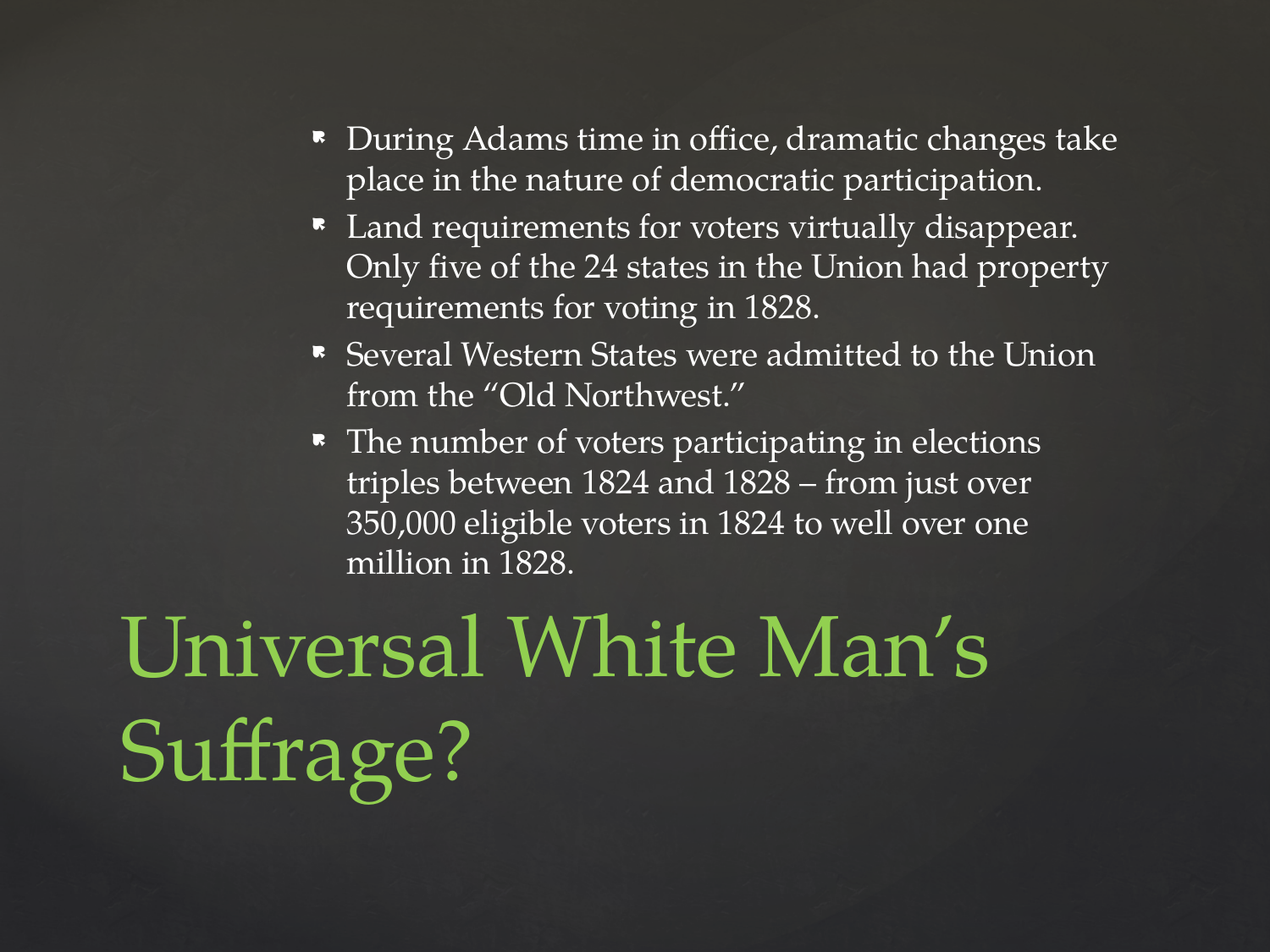

During Adams time in office, dramatic changes take place in the nature of democratic participation.
Land requirements for voters virtually disappear.  Only five of the 24 states in the Union had property requirements for voting in 1828.
Several Western States were admitted to the Union from the “Old Northwest.”
The number of voters participating in elections triples between 1824 and 1828 – from just over 350,000 eligible voters in 1824 to well over one million in 1828.
# Universal White Man’s Suffrage?